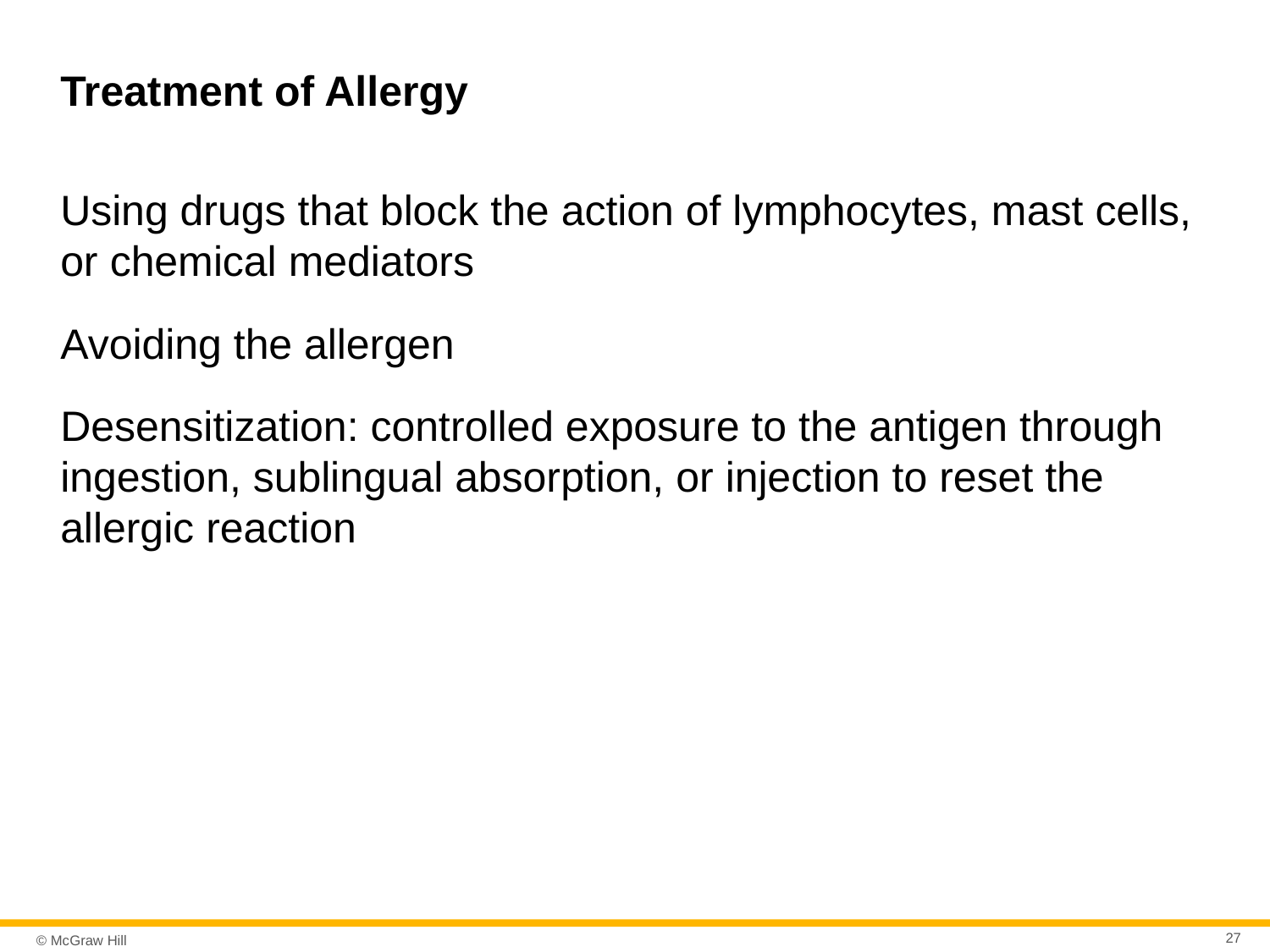

# Treatment of Allergy
Using drugs that block the action of lymphocytes, mast cells, or chemical mediators
Avoiding the allergen
Desensitization: controlled exposure to the antigen through ingestion, sublingual absorption, or injection to reset the allergic reaction